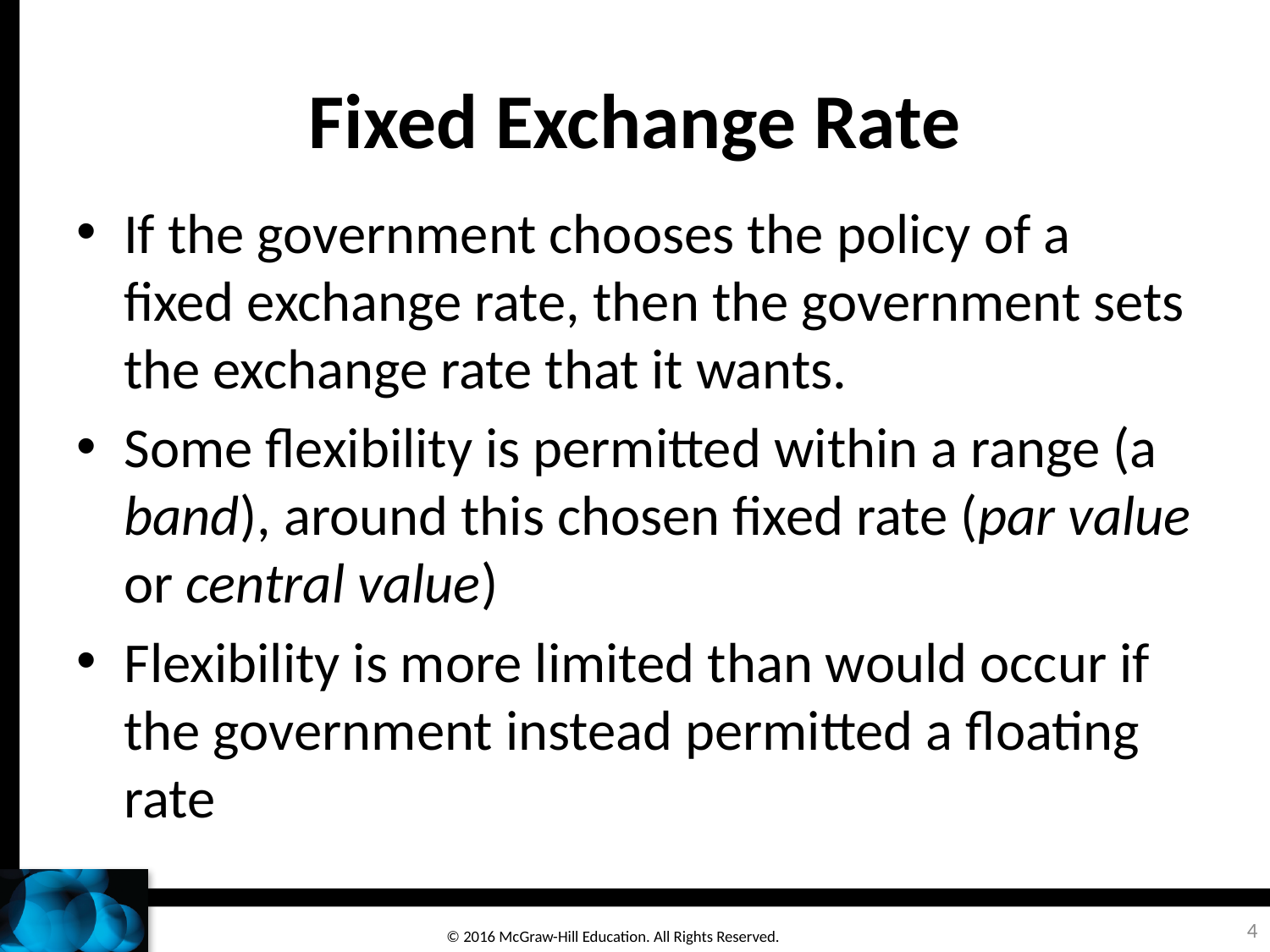

# Fixed Exchange Rate
If the government chooses the policy of a fixed exchange rate, then the government sets the exchange rate that it wants.
Some flexibility is permitted within a range (a band), around this chosen fixed rate (par value or central value)
Flexibility is more limited than would occur if the government instead permitted a floating rate

4
© 2016 McGraw-Hill Education. All Rights Reserved.